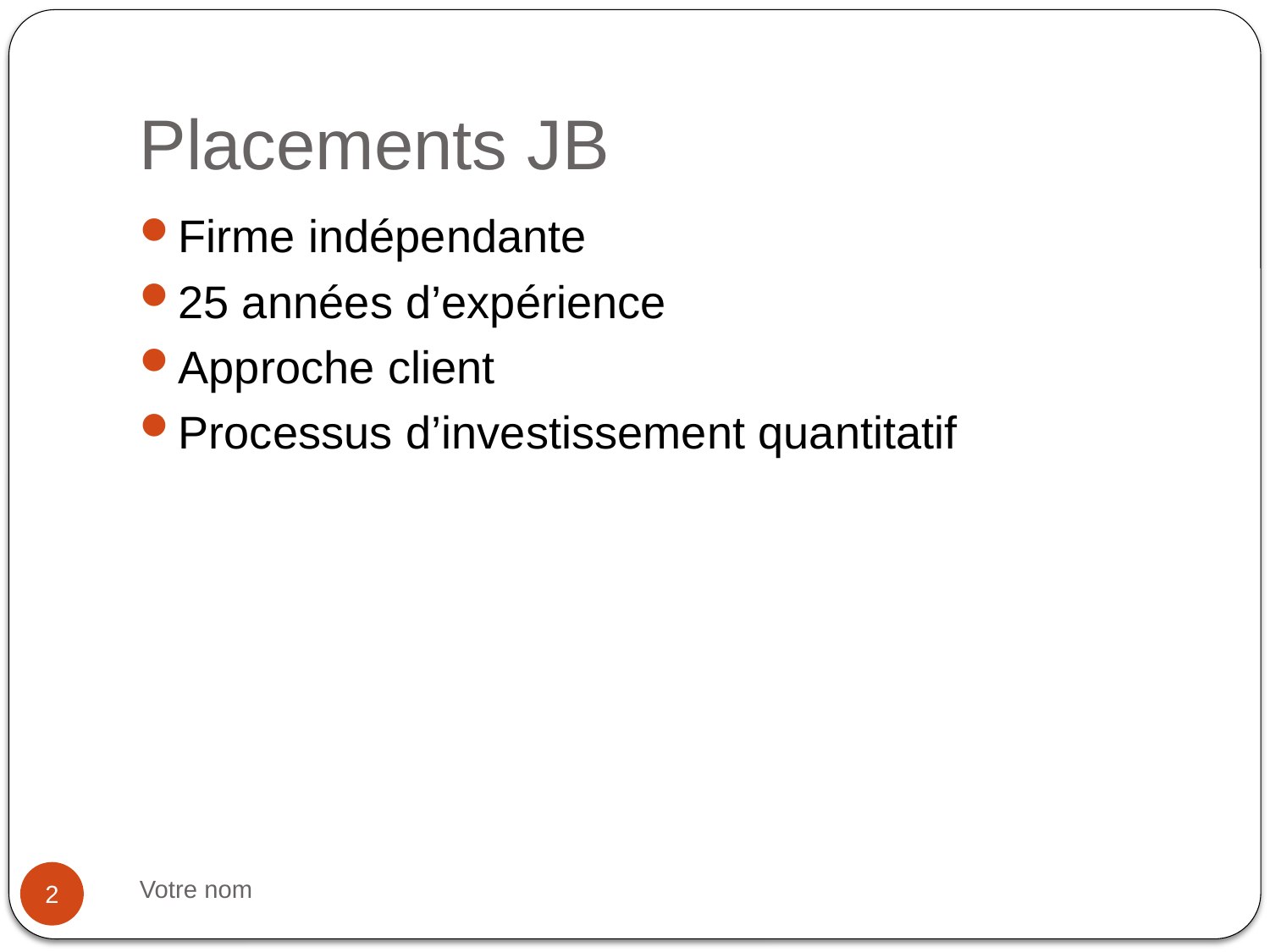

# Placements JB
Firme indépendante
25 années d’expérience
Approche client
Processus d’investissement quantitatif
Votre nom
2